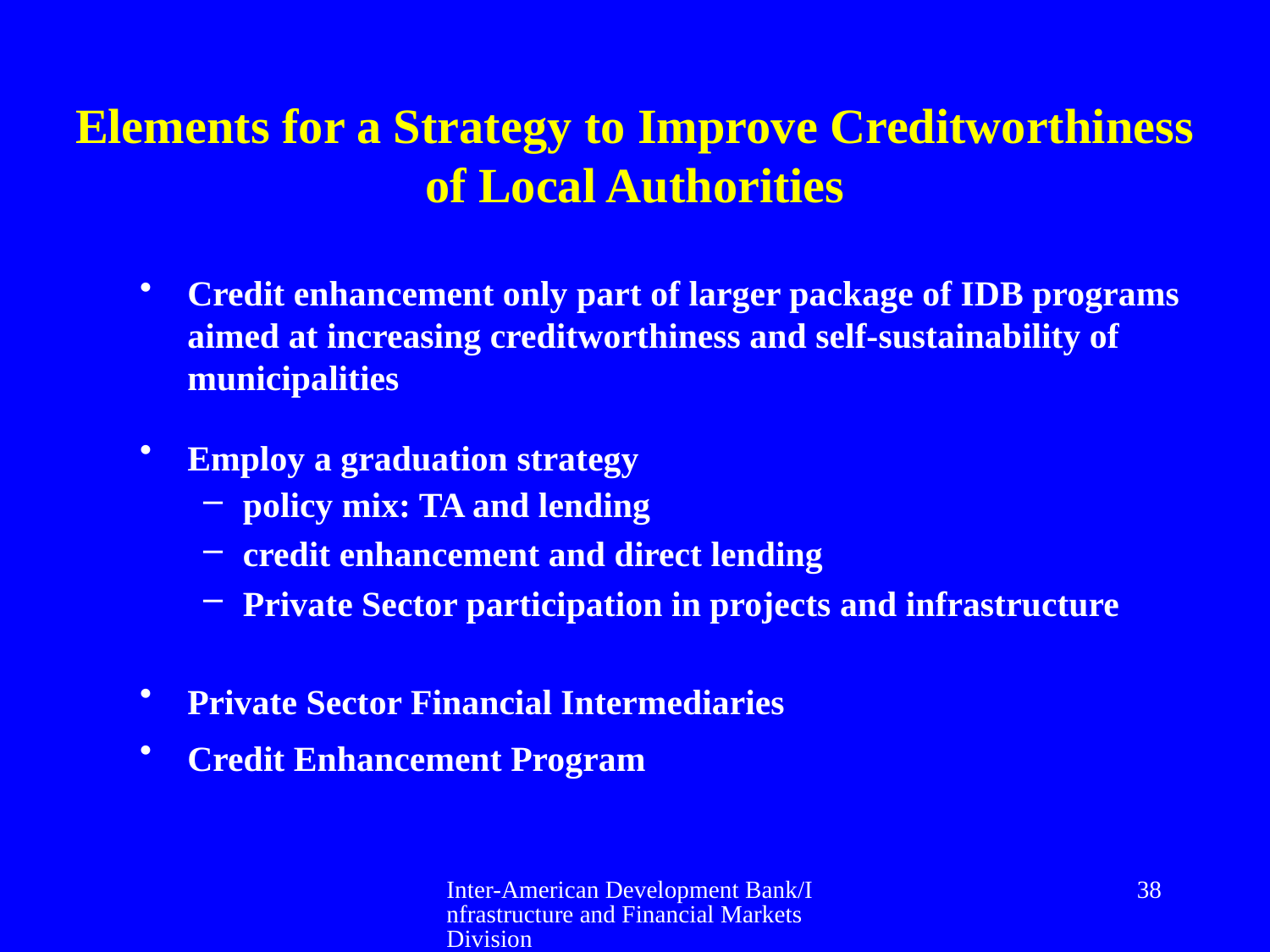

# Elements for a Strategy to Improve Creditworthiness of Local Authorities
Credit enhancement only part of larger package of IDB programs aimed at increasing creditworthiness and self-sustainability of municipalities

Employ a graduation strategy
policy mix: TA and lending
credit enhancement and direct lending
Private Sector participation in projects and infrastructure

Private Sector Financial Intermediaries

Credit Enhancement Program
Inter-American Development Bank/Infrastructure and Financial Markets Division
38